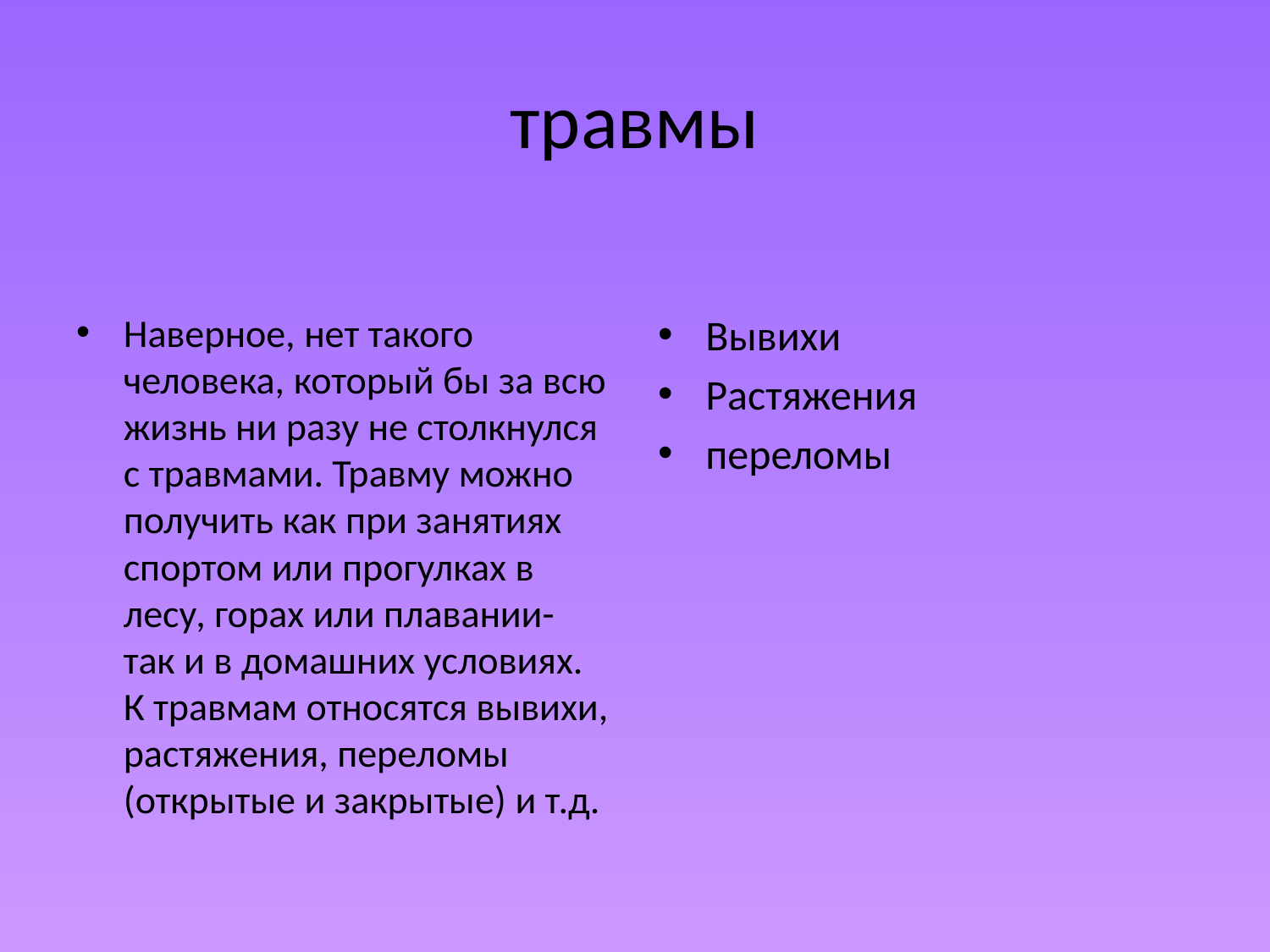

# травмы

Наверное, нет такого человека, который бы за всю жизнь ни разу не столкнулся с травмами. Травму можно получить как при занятиях спортом или прогулках в лесу, горах или плавании- так и в домашних условиях. К травмам относятся вывихи, растяжения, переломы (открытые и закрытые) и т.д.

Вывихи
Растяжения
переломы